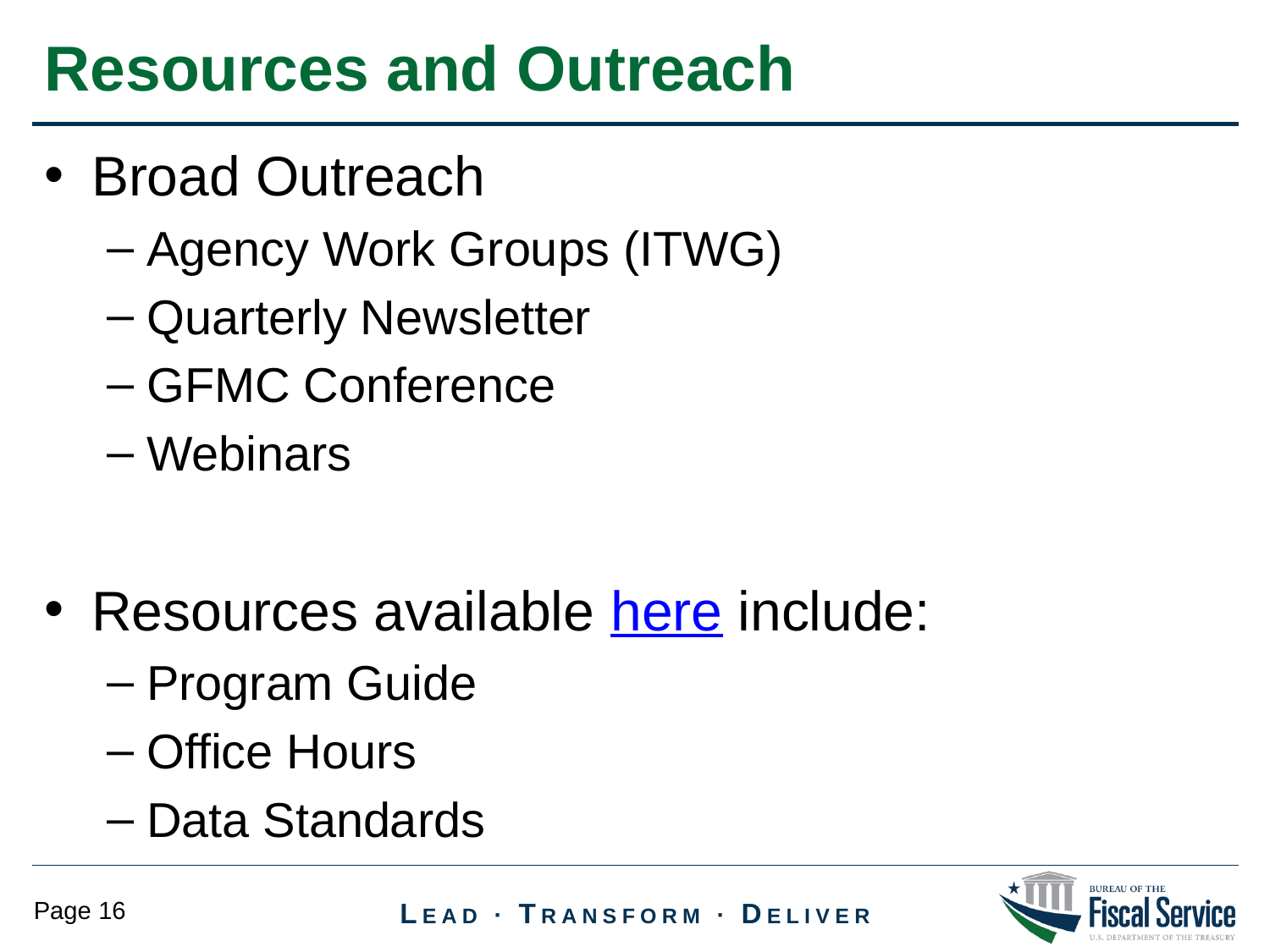

Resources and Outreach
Broad Outreach
Agency Work Groups (ITWG)
Quarterly Newsletter
GFMC Conference
Webinars

Resources available here include:
Program Guide
Office Hours
Data Standards